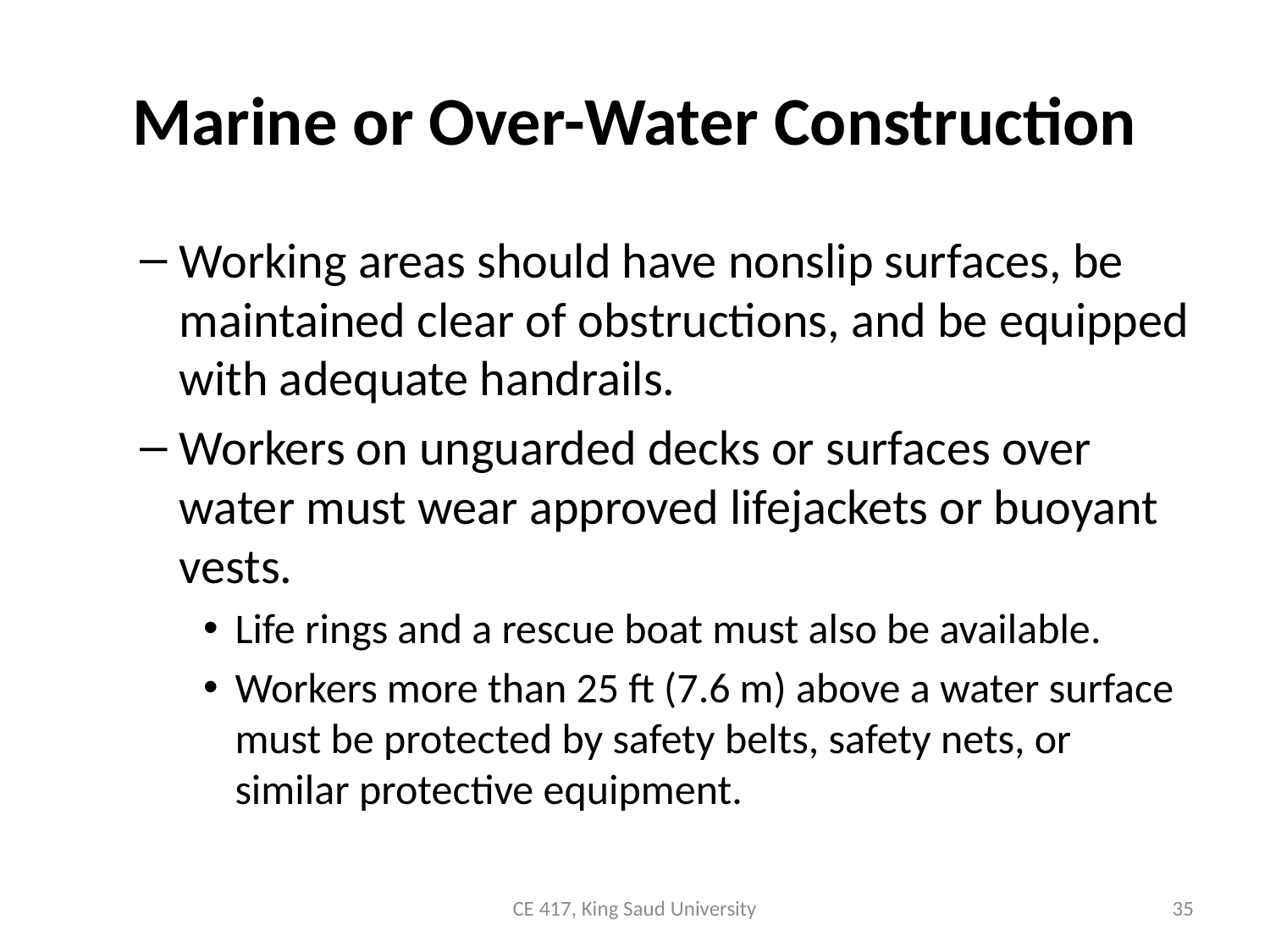

# Marine or Over-Water Construction
Working areas should have nonslip surfaces, be maintained clear of obstructions, and be equipped with adequate handrails.
Workers on unguarded decks or surfaces over water must wear approved lifejackets or buoyant vests.
Life rings and a rescue boat must also be available.
Workers more than 25 ft (7.6 m) above a water surface must be protected by safety belts, safety nets, or similar protective equipment.
CE 417, King Saud University
35